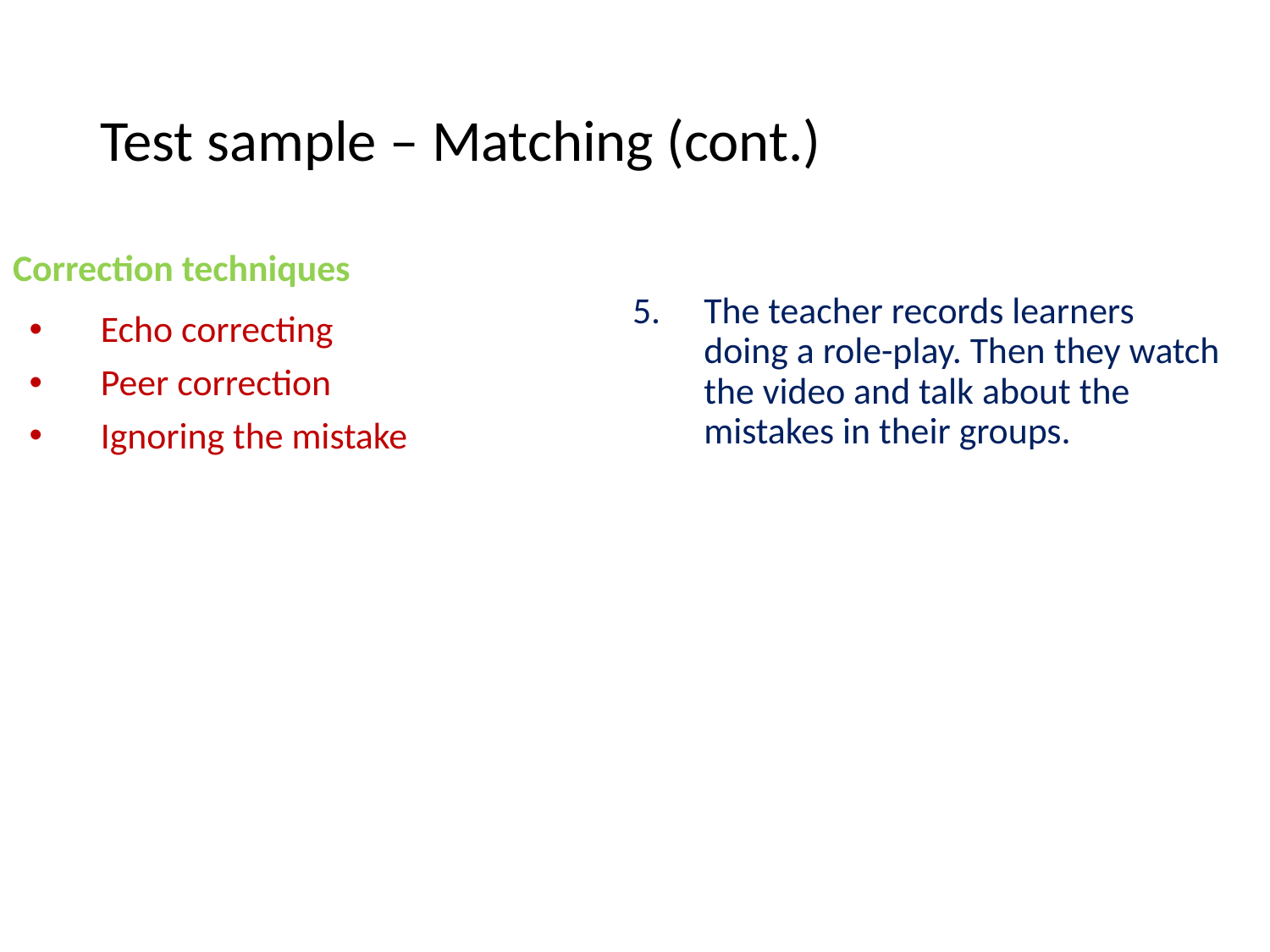

# Test sample – Matching (cont.)
Correction techniques
Echo correcting
Peer correction
Ignoring the mistake
The teacher records learners doing a role-play. Then they watch the video and talk about the mistakes in their groups.